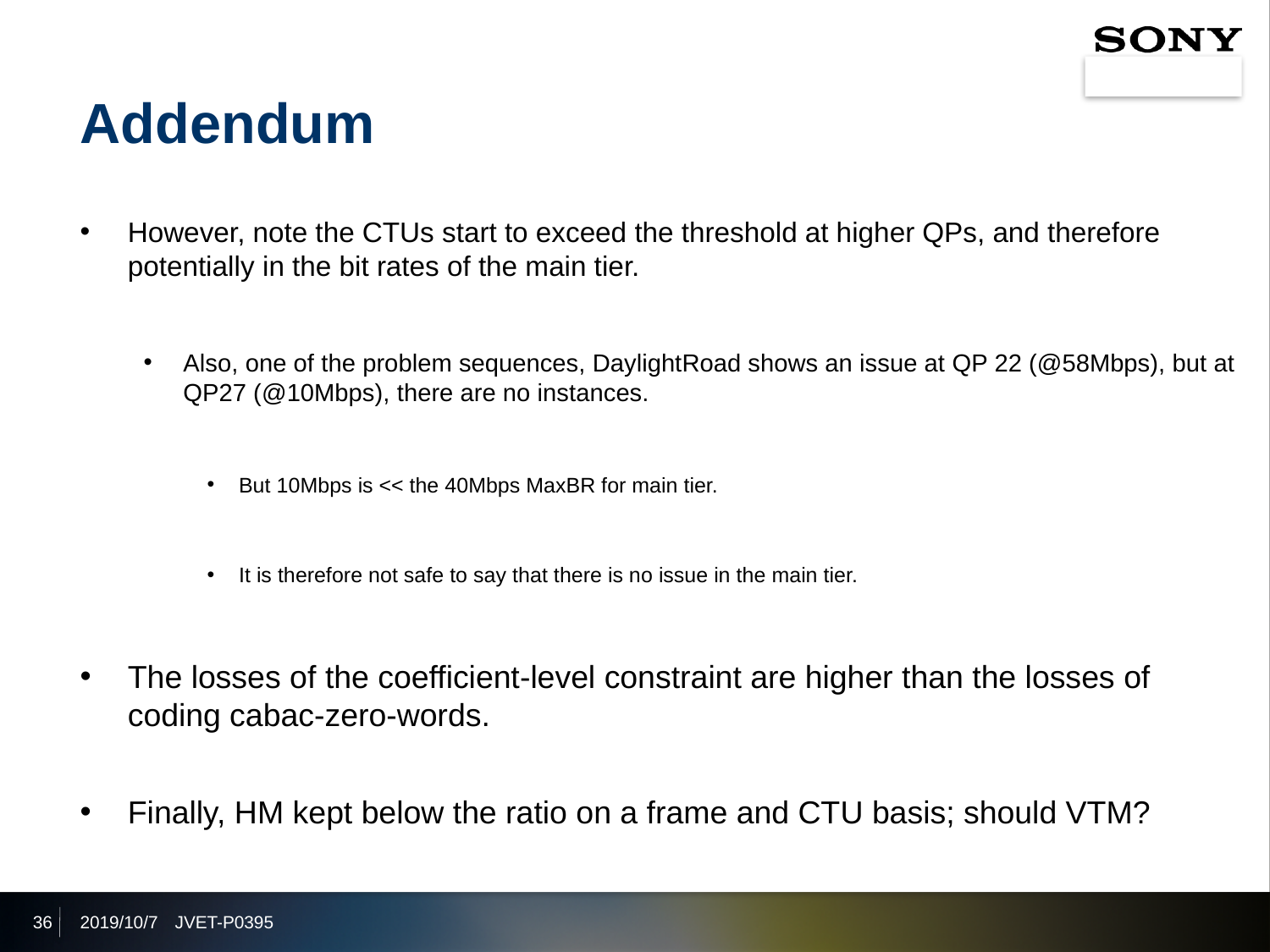

# Addendum

However, note the CTUs start to exceed the threshold at higher QPs, and therefore potentially in the bit rates of the main tier.

Also, one of the problem sequences, DaylightRoad shows an issue at QP 22 (@58Mbps), but at QP27 (@10Mbps), there are no instances.

But 10Mbps is << the 40Mbps MaxBR for main tier.

It is therefore not safe to say that there is no issue in the main tier.

The losses of the coefficient-level constraint are higher than the losses of coding cabac-zero-words.

Finally, HM kept below the ratio on a frame and CTU basis; should VTM?

36
2019/10/7
JVET-P0395